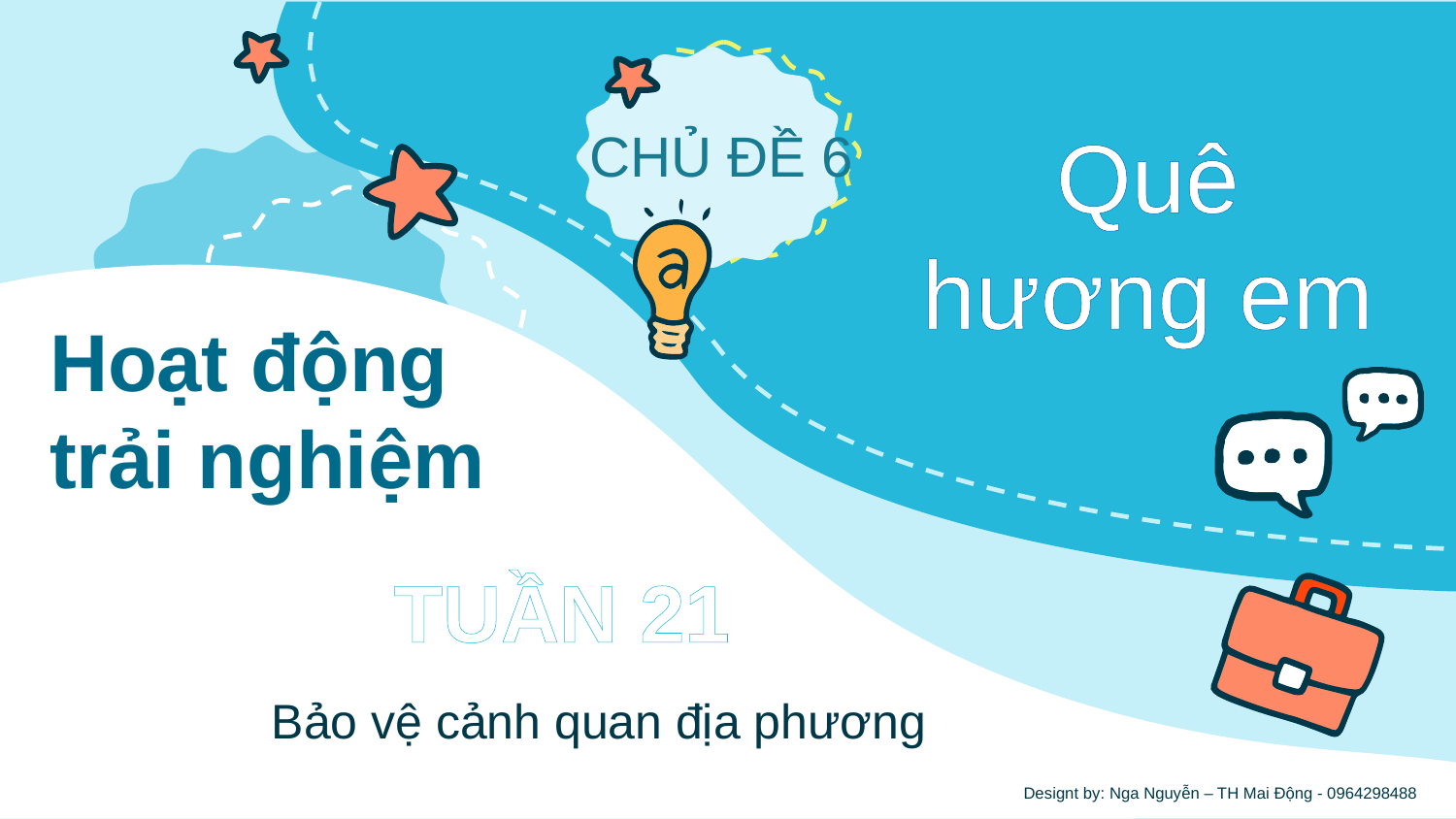

Hoạt động
trải nghiệm
# TUẦN 21
Bảo vệ cảnh quan địa phương